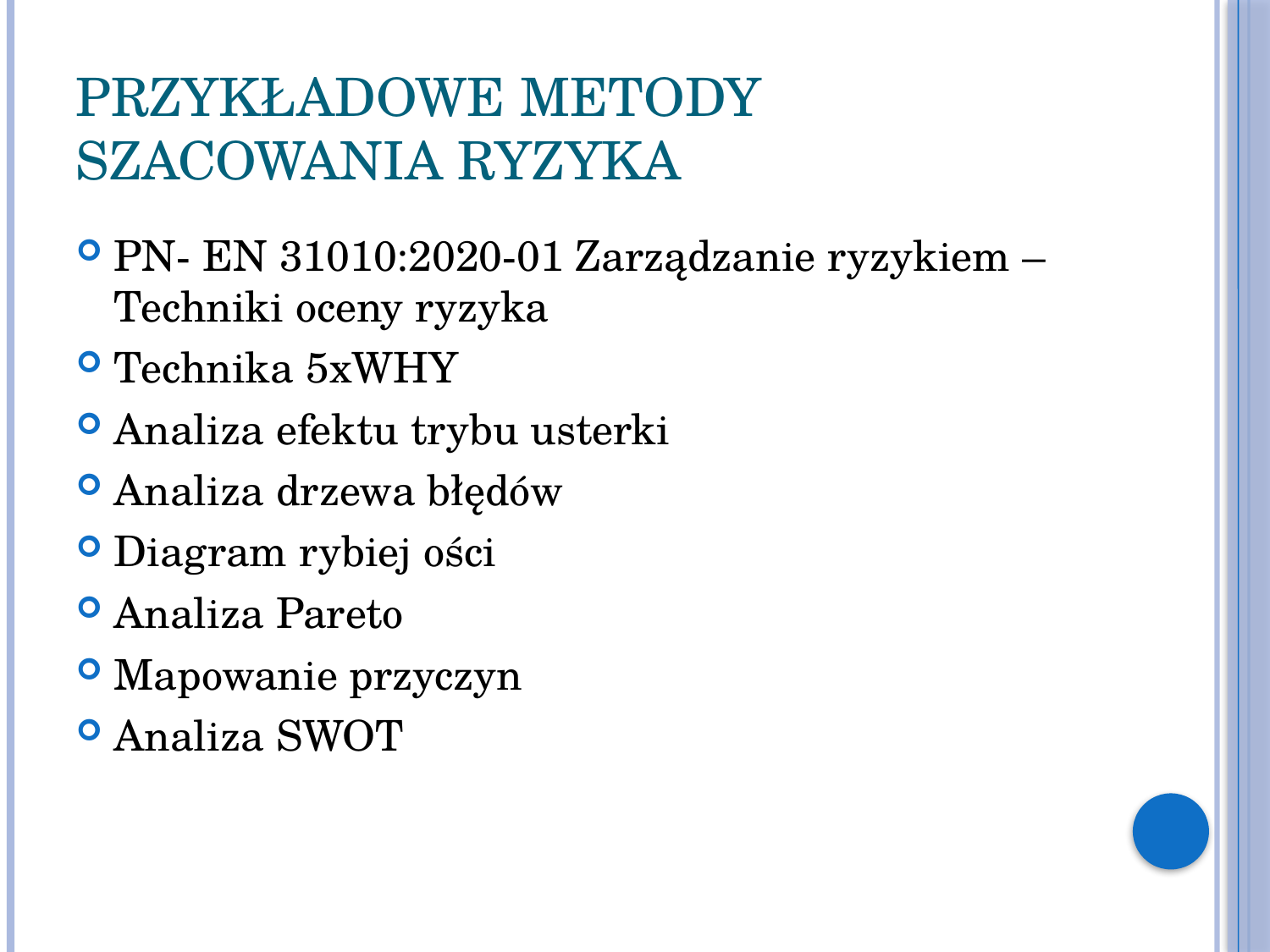

# Przykładowe metody szacowania ryzyka
PN- EN 31010:2020-01 Zarządzanie ryzykiem – Techniki oceny ryzyka
Technika 5xWHY
Analiza efektu trybu usterki
Analiza drzewa błędów
Diagram rybiej ości
Analiza Pareto
Mapowanie przyczyn
Analiza SWOT